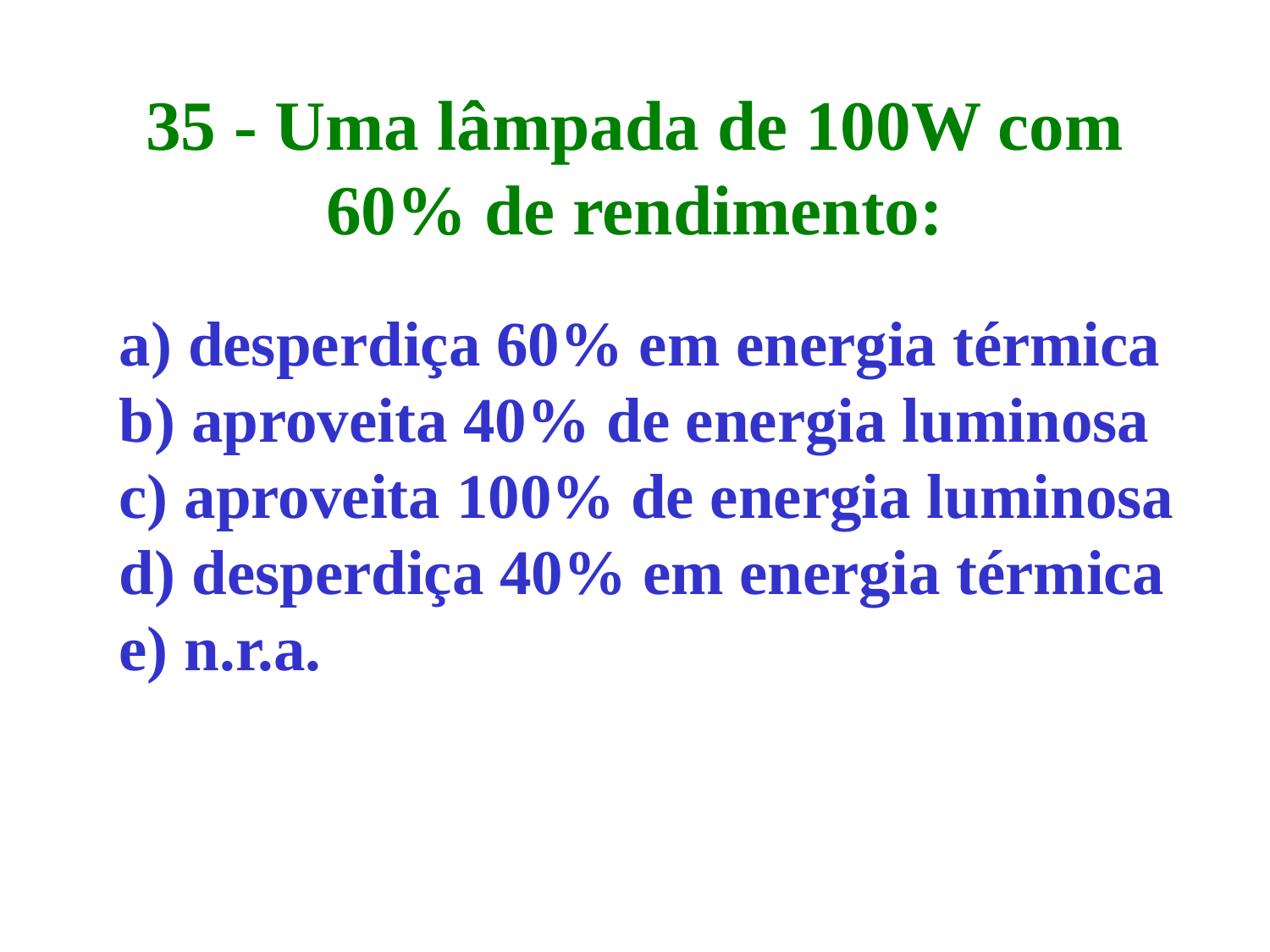

# 35 - Uma lâmpada de 100W com 60% de rendimento:
a) desperdiça 60% em energia térmica
b) aproveita 40% de energia luminosa
c) aproveita 100% de energia luminosa
d) desperdiça 40% em energia térmica
e) n.r.a.